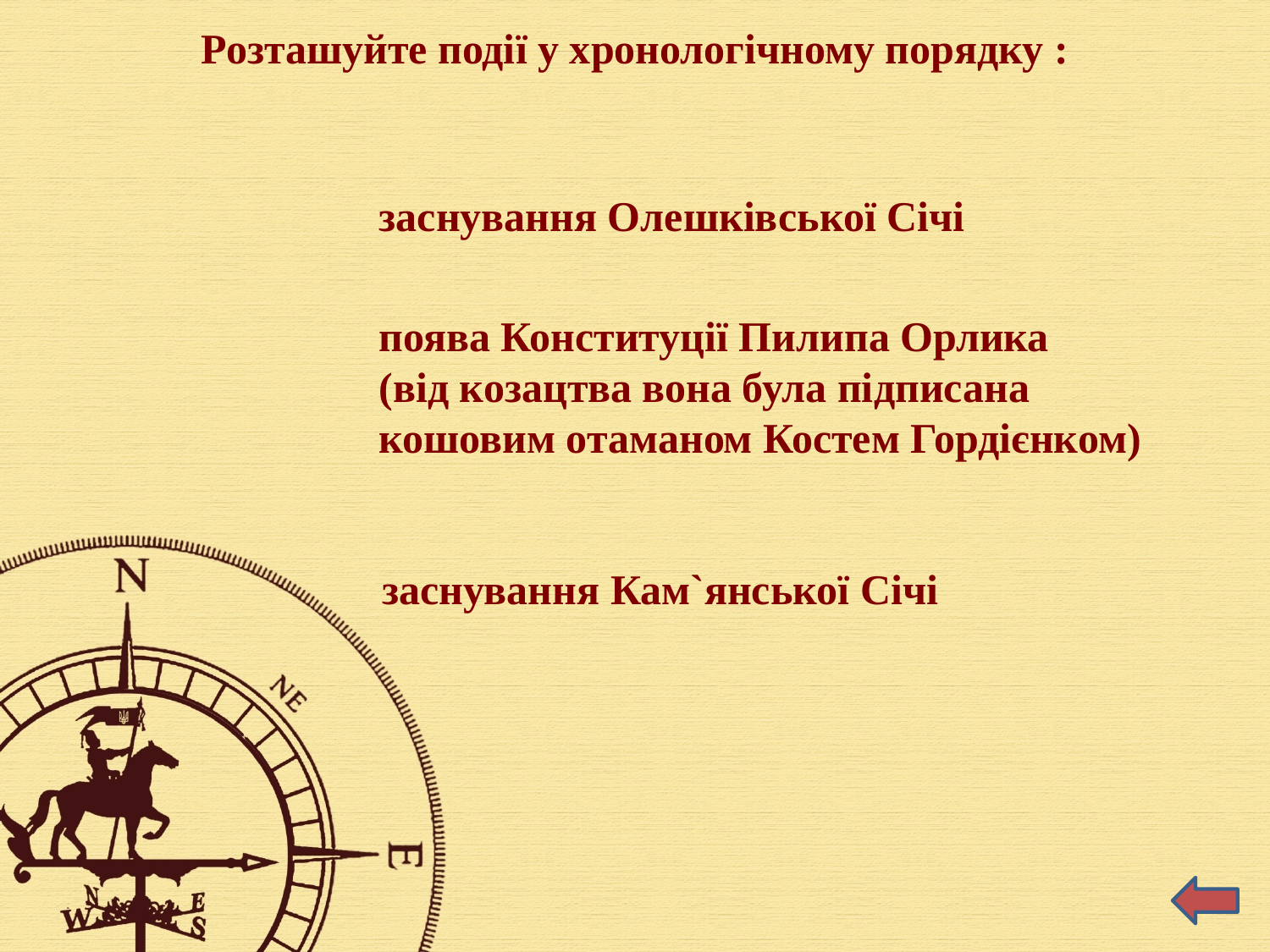

Розташуйте події у хронологічному порядку :

заснування Олешківської Січі
поява Конституції Пилипа Орлика
(від козацтва вона була підписана кошовим отаманом Костем Гордієнком)
заснування Кам`янської Січі